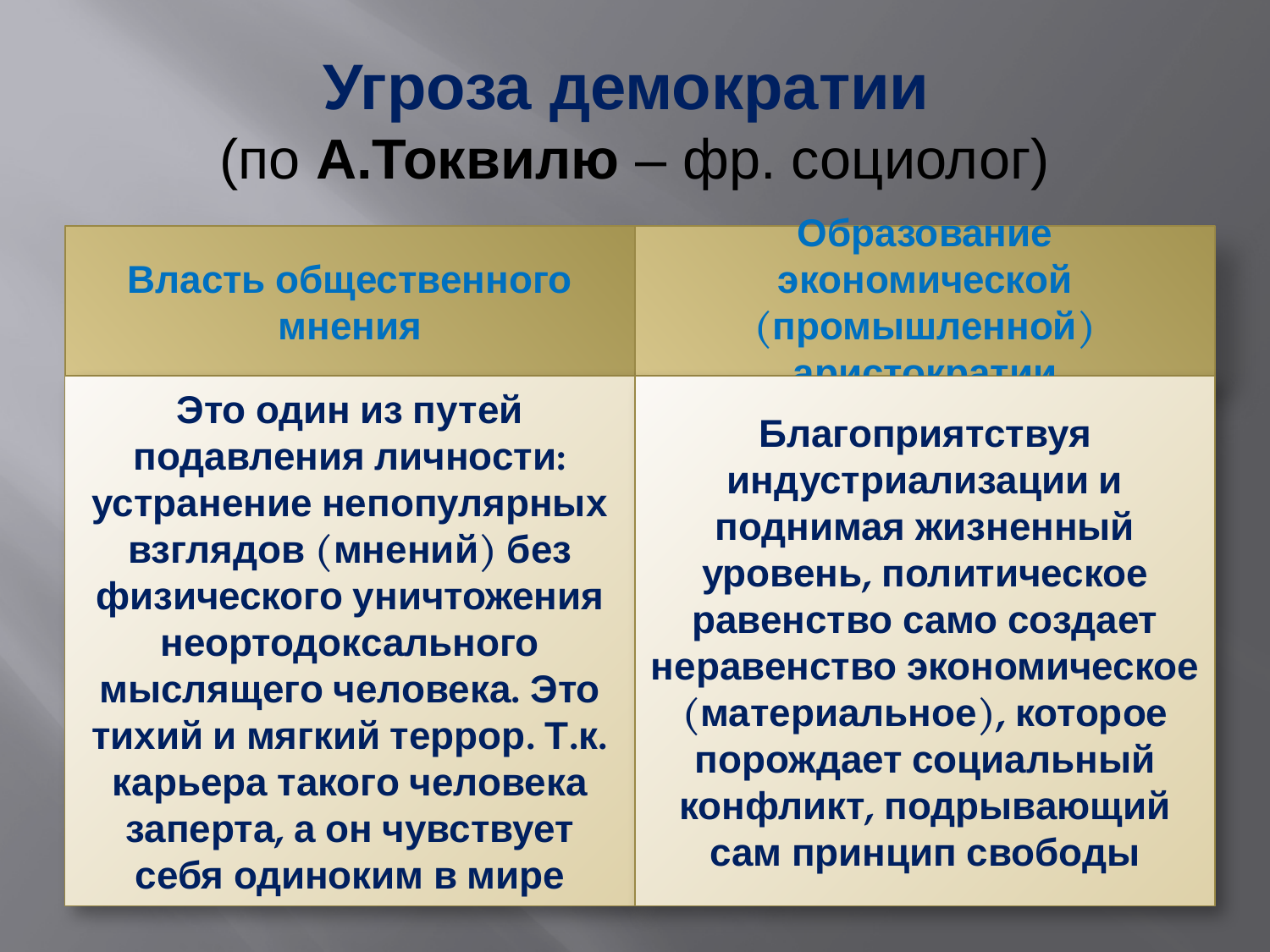

# Угроза демократии (по А.Токвилю – фр. социолог)

Власть общественного мнения
Образование экономической (промышленной) аристократии
Это один из путей подавления личности: устранение непопулярных взглядов (мнений) без физического уничтожения неортодоксального мыслящего человека. Это тихий и мягкий террор. Т.к. карьера такого человека заперта, а он чувствует себя одиноким в мире
Благоприятствуя индустриализации и поднимая жизненный уровень, политическое равенство само создает неравенство экономическое (материальное), которое порождает социальный конфликт, подрывающий сам принцип свободы